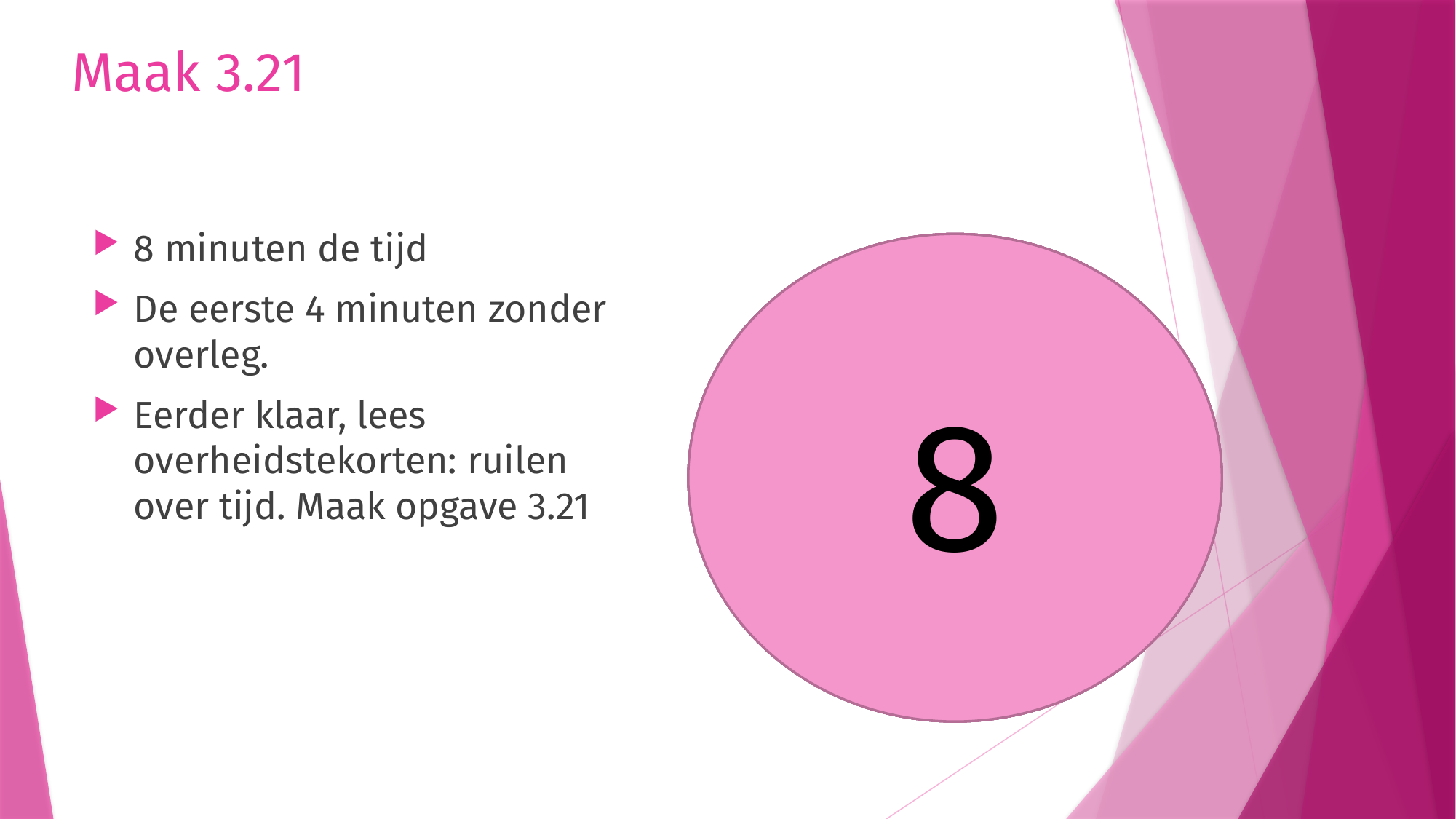

# Maak 3.21
8 minuten de tijd
De eerste 4 minuten zonder overleg.
Eerder klaar, lees overheidstekorten: ruilen over tijd. Maak opgave 3.21
8
5
6
7
4
3
1
2